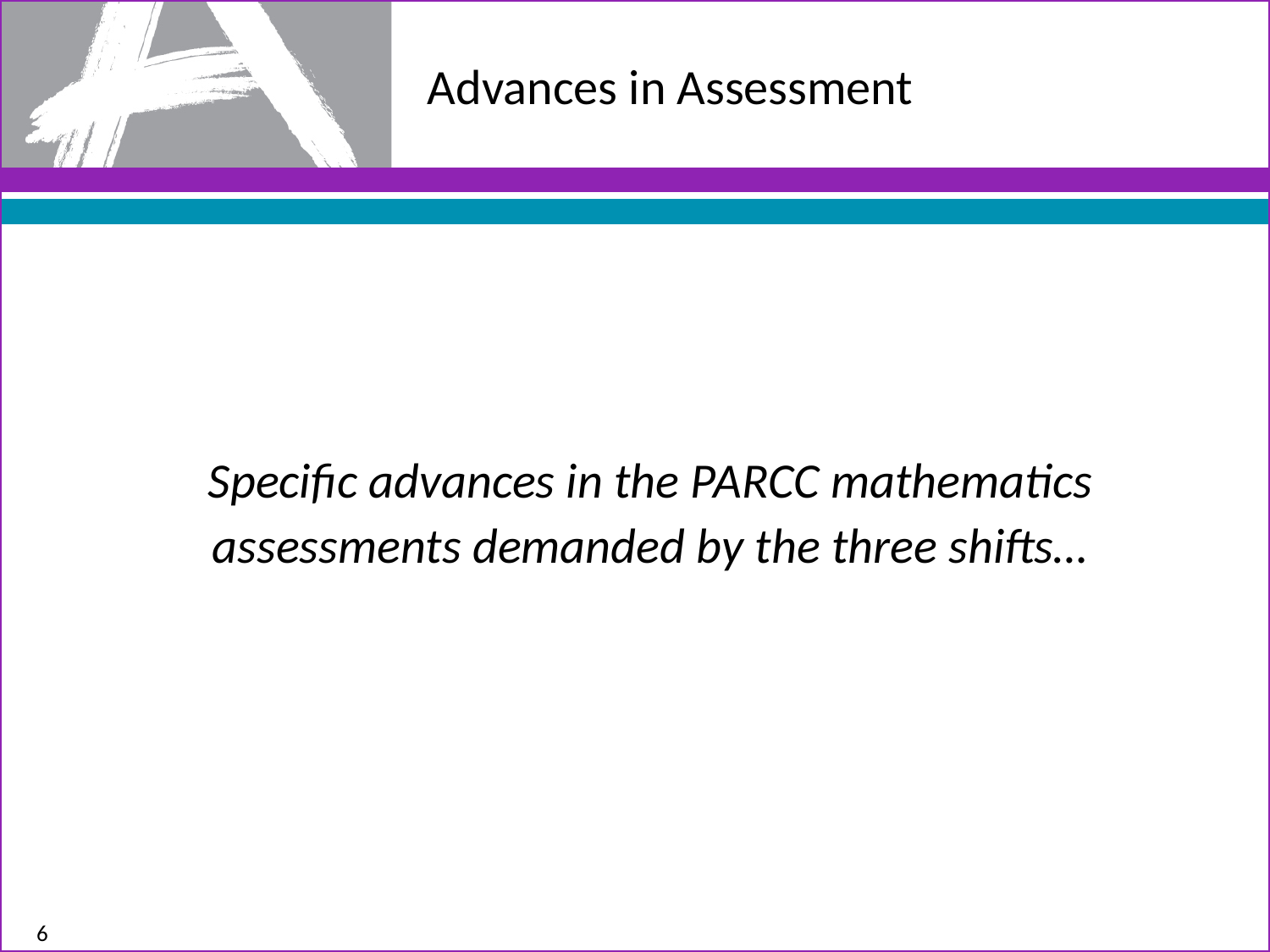

# Advances in Assessment
Specific advances in the PARCC mathematics assessments demanded by the three shifts…
6